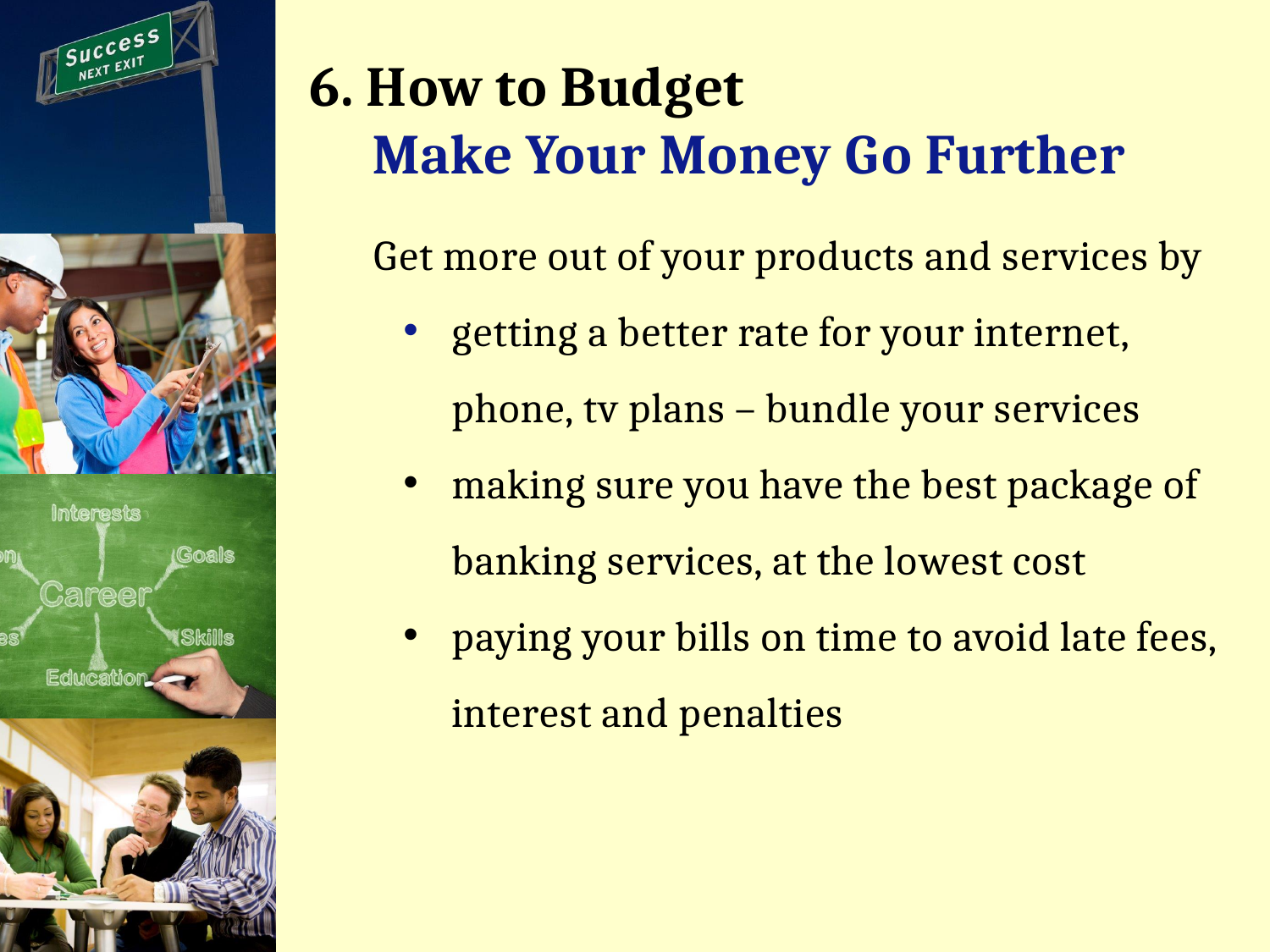

# 6. How to Budget Make Your Money Go Further
Get more out of your products and services by
getting a better rate for your internet, phone, tv plans – bundle your services
making sure you have the best package of banking services, at the lowest cost
paying your bills on time to avoid late fees, interest and penalties